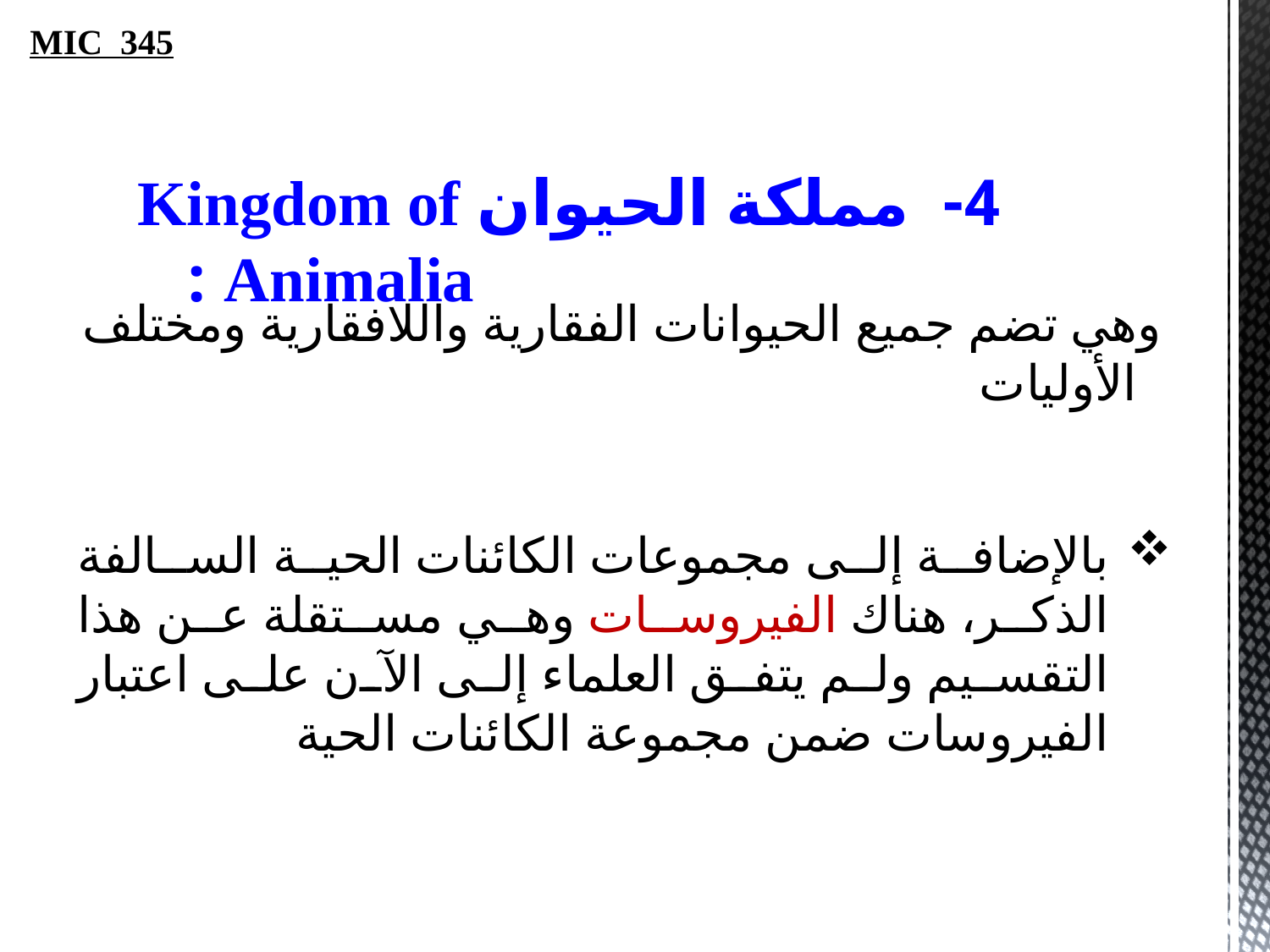

MIC  345
4-  مملكة الحيوان Kingdom of Animalia :
وهي تضم جميع الحيوانات الفقارية واللافقارية ومختلف الأوليات
بالإضافة إلى مجموعات الكائنات الحية السالفة الذكر، هناك الفيروسات وهي مستقلة عن هذا التقسيم ولم يتفق العلماء إلى الآن على اعتبار الفيروسات ضمن مجموعة الكائنات الحية